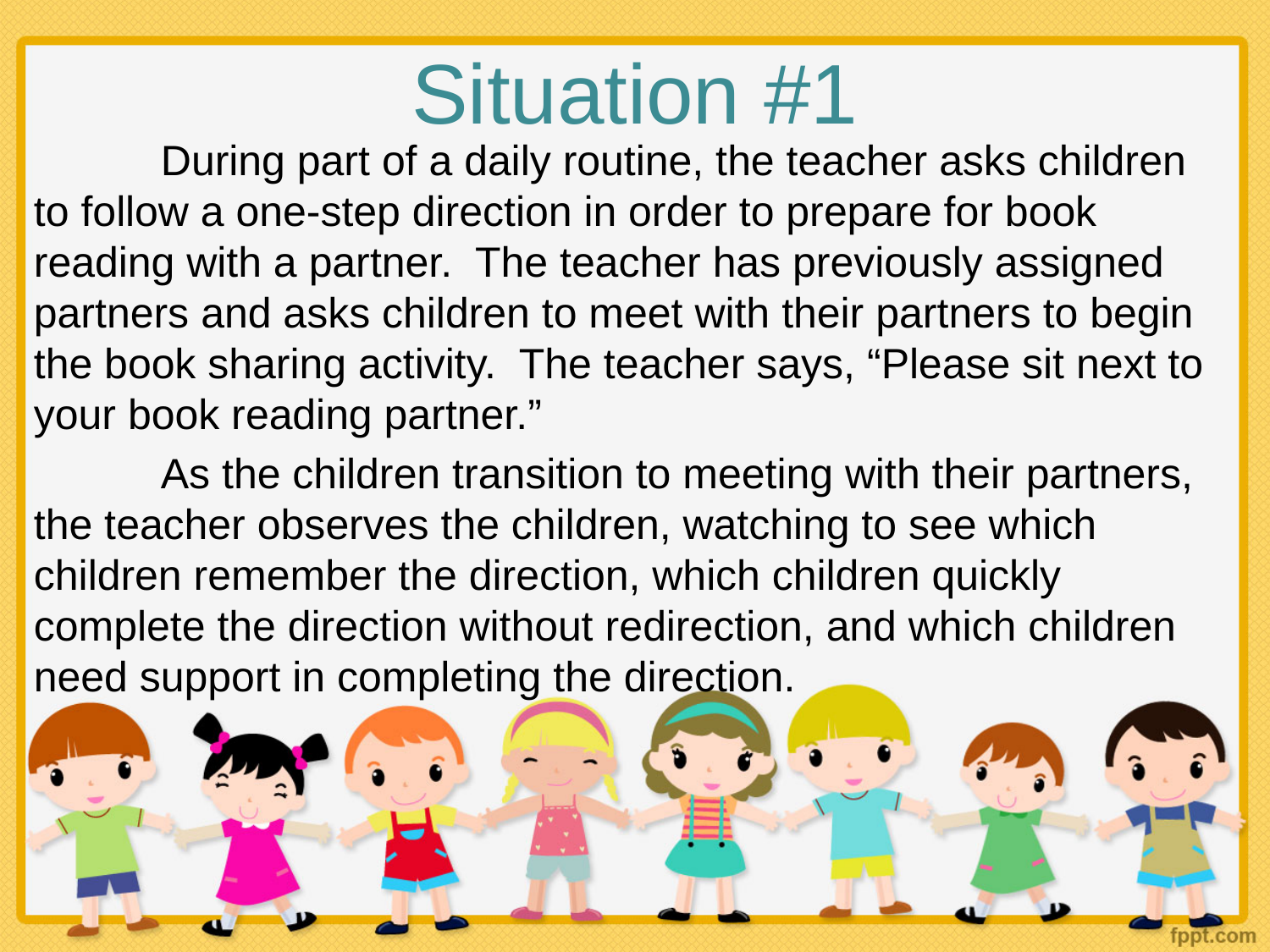

# Situation #1
	During part of a daily routine, the teacher asks children to follow a one-step direction in order to prepare for book reading with a partner.  The teacher has previously assigned partners and asks children to meet with their partners to begin the book sharing activity.  The teacher says, “Please sit next to your book reading partner.”
	As the children transition to meeting with their partners, the teacher observes the children, watching to see which children remember the direction, which children quickly complete the direction without redirection, and which children need support in completing the direction.